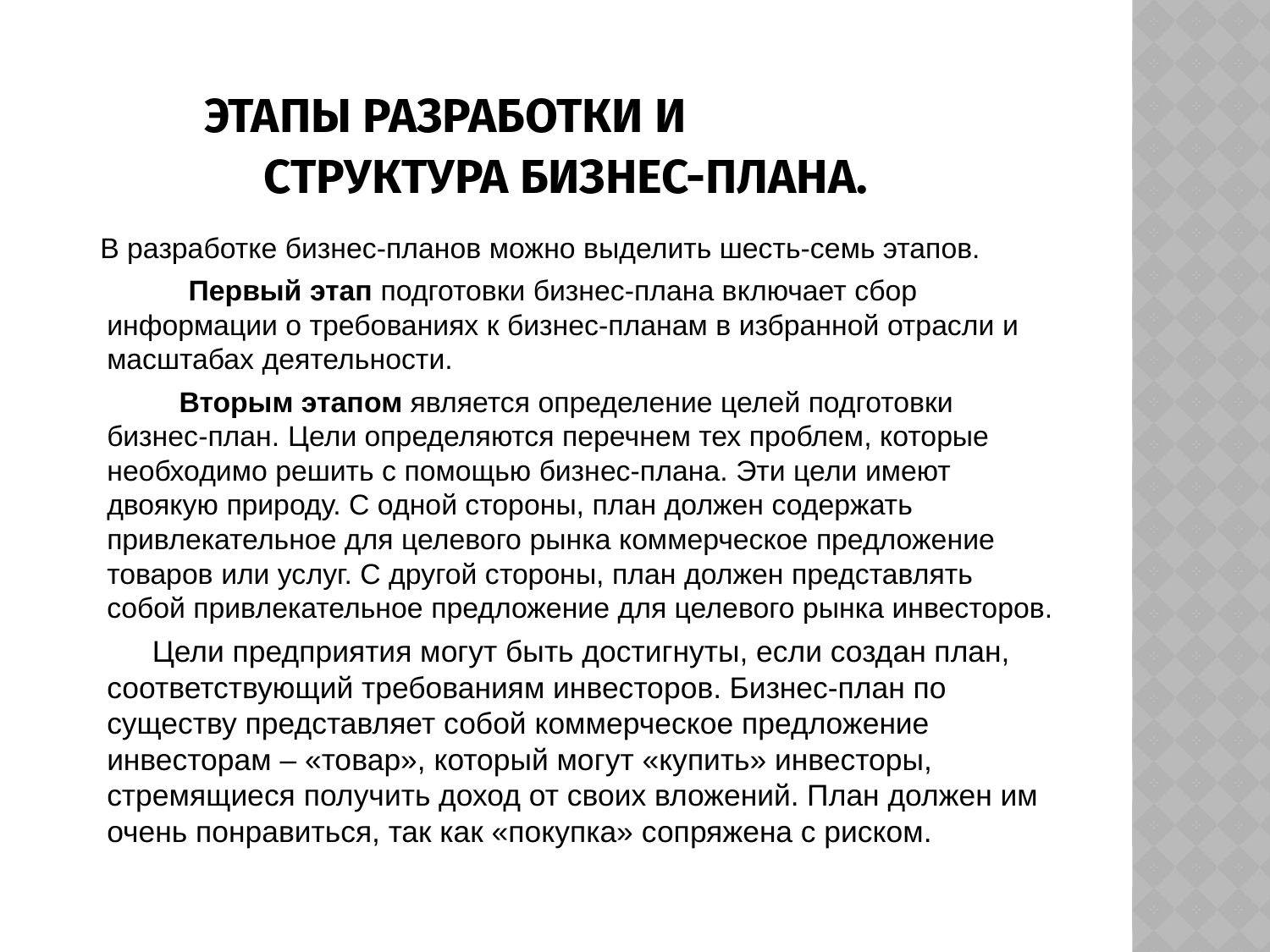

# Этапы разработки и                        структура бизнес-плана.
   В разработке бизнес-планов можно выделить шесть-семь этапов.
              Первый этап подготовки бизнес-плана включает сбор информации о требованиях к бизнес-планам в избранной отрасли и масштабах деятельности.
	         Вторым этапом является определение целей подготовки бизнес-план. Цели определяются перечнем тех проблем, которые необходимо решить с помощью бизнес-плана. Эти цели имеют двоякую природу. С одной стороны, план должен содержать привлекательное для целевого рынка коммерческое предложение товаров или услуг. С другой стороны, план должен представлять собой привлекательное предложение для целевого рынка инвесторов.
          Цели предприятия могут быть достигнуты, если создан план, соответствующий требованиям инвесторов. Бизнес-план по существу представляет собой коммерческое предложение инвесторам – «товар», который могут «купить» инвесторы, стремящиеся получить доход от своих вложений. План должен им очень понравиться, так как «покупка» сопряжена с риском.